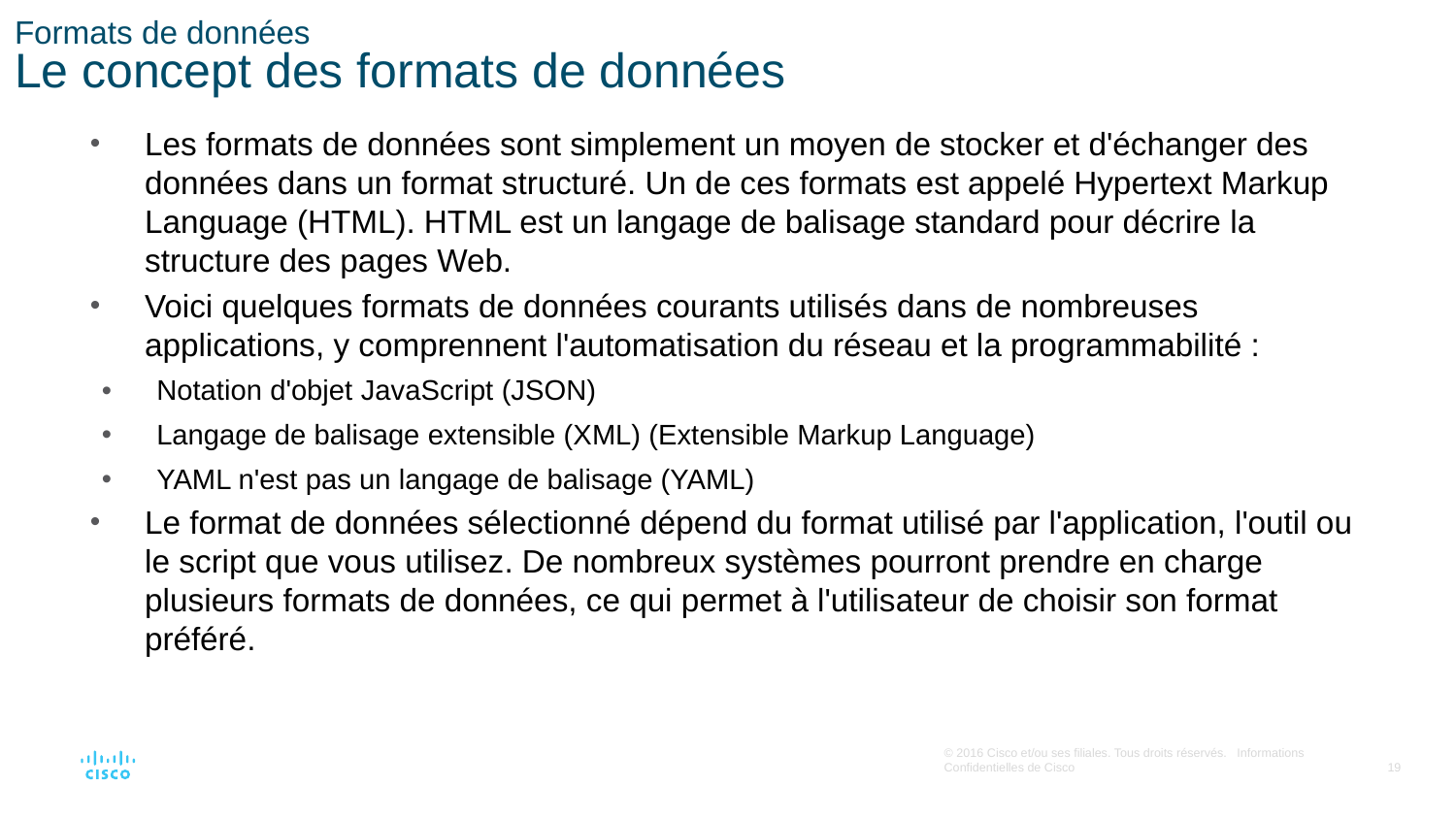

# Formats de données Le concept des formats de données
Les formats de données sont simplement un moyen de stocker et d'échanger des données dans un format structuré. Un de ces formats est appelé Hypertext Markup Language (HTML). HTML est un langage de balisage standard pour décrire la structure des pages Web.
Voici quelques formats de données courants utilisés dans de nombreuses applications, y comprennent l'automatisation du réseau et la programmabilité :
Notation d'objet JavaScript (JSON)
Langage de balisage extensible (XML) (Extensible Markup Language)
YAML n'est pas un langage de balisage (YAML)
Le format de données sélectionné dépend du format utilisé par l'application, l'outil ou le script que vous utilisez. De nombreux systèmes pourront prendre en charge plusieurs formats de données, ce qui permet à l'utilisateur de choisir son format préféré.